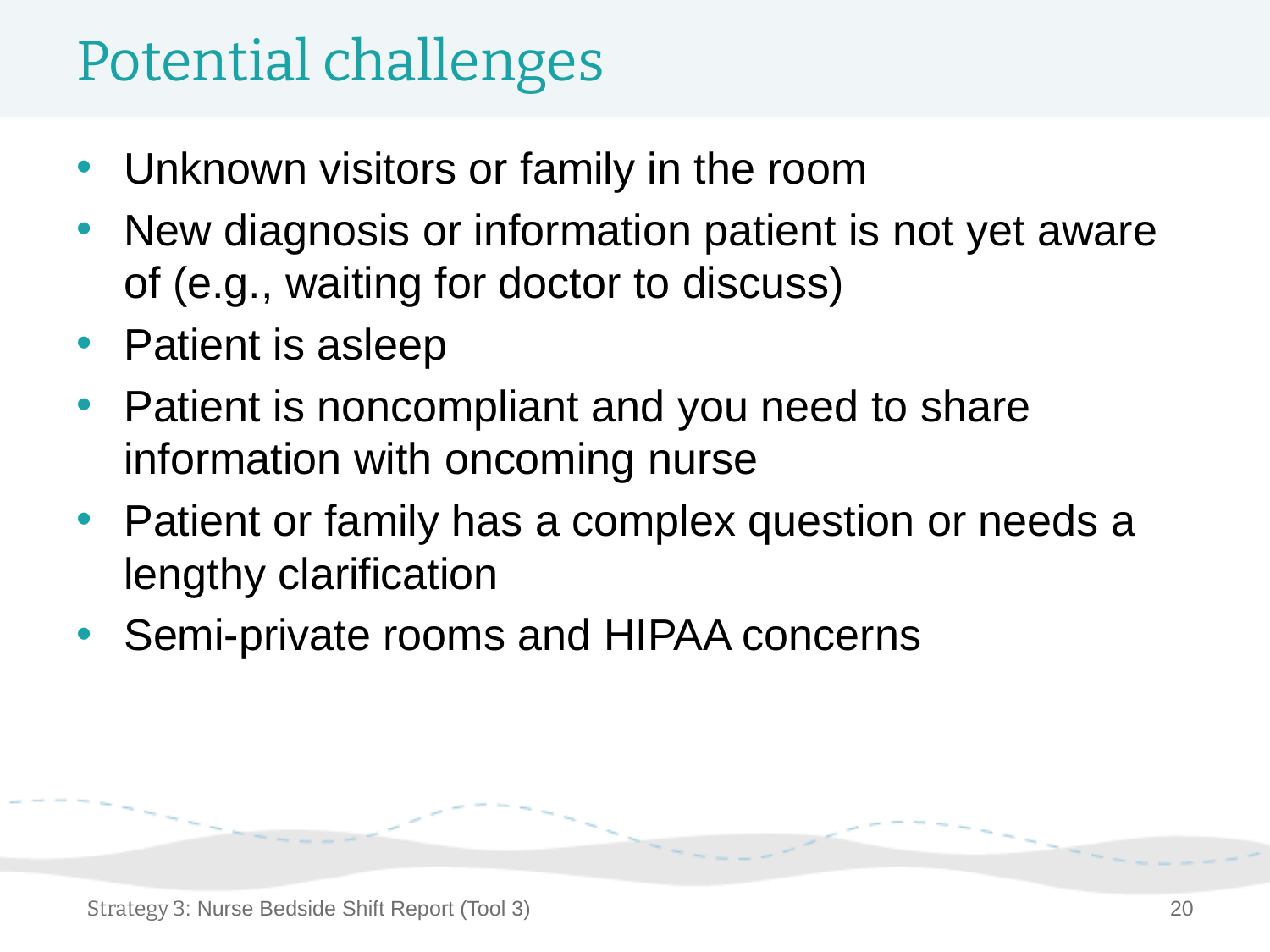

# Potential challenges
Unknown visitors or family in the room
New diagnosis or information patient is not yet aware of (e.g., waiting for doctor to discuss)
Patient is asleep
Patient is noncompliant and you need to share
information with oncoming nurse
Patient or family has a complex question or needs a lengthy clarification
Semi-private rooms and HIPAA concerns
Strategy 3: Nurse Bedside Shift Report (Tool 3)
20